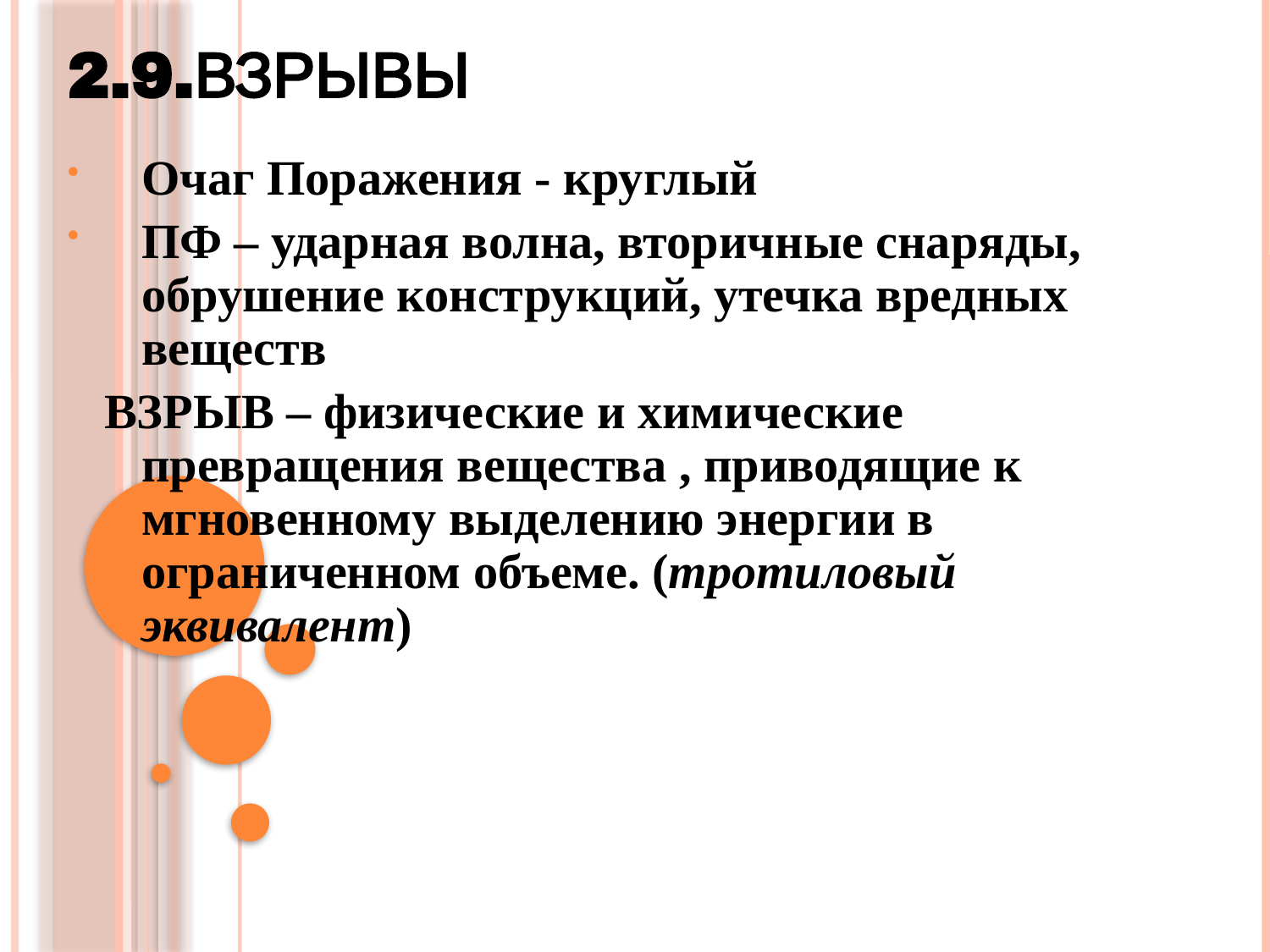

# 2.9.ВЗРЫВЫ
Очаг Поражения - круглый
ПФ – ударная волна, вторичные снаряды, обрушение конструкций, утечка вредных веществ
   ВЗРЫВ – физические и химические превращения вещества , приводящие к мгновенному выделению энергии в ограниченном объеме. (тротиловый эквивалент)